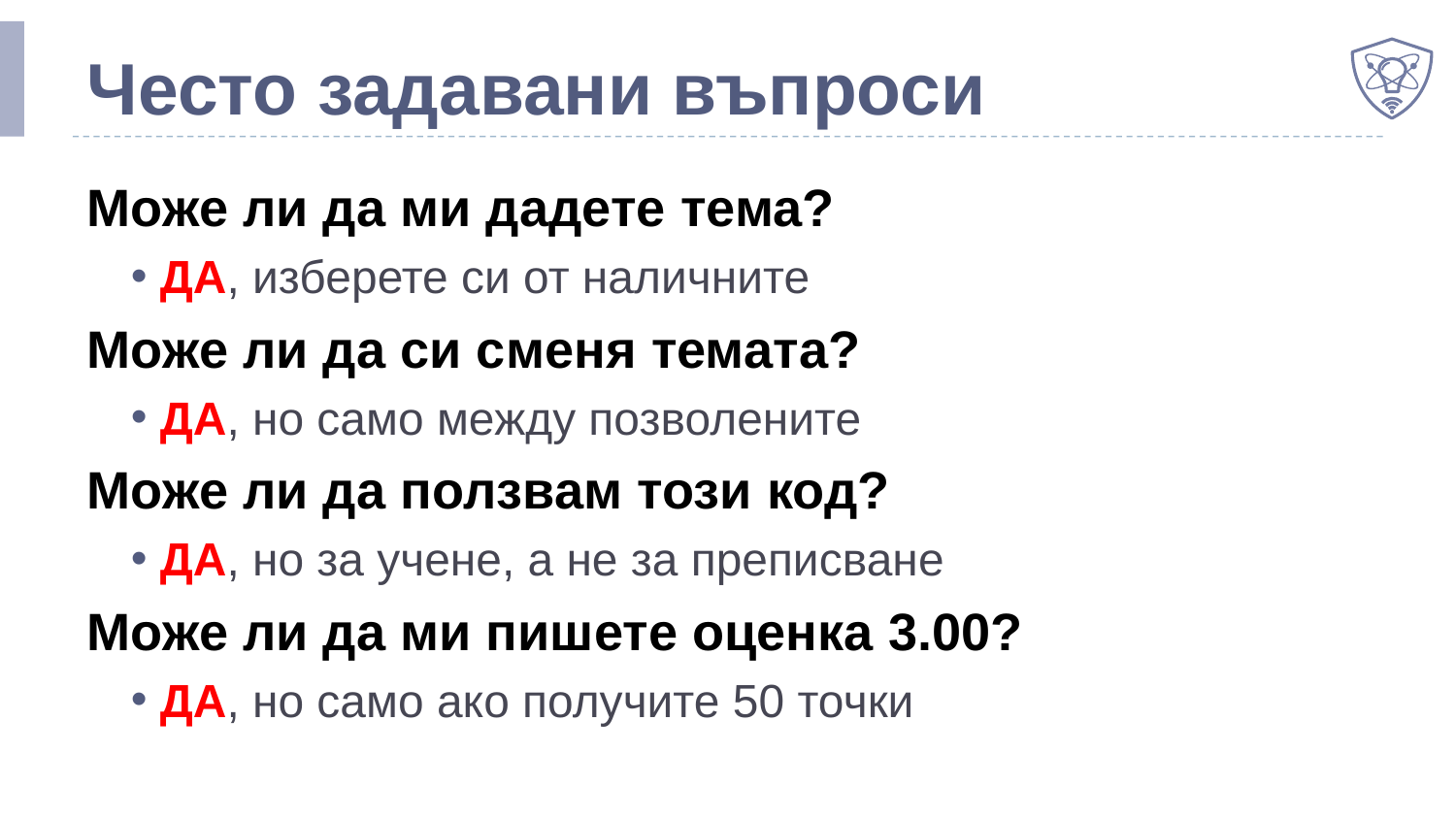

# Често задавани въпроси
Може ли да ми дадете тема?
ДА, изберете си от наличните
Може ли да си сменя темата?
ДА, но само между позволените
Може ли да ползвам този код?
ДА, но за учене, а не за преписване
Може ли да ми пишете оценка 3.00?
ДА, но само ако получите 50 точки